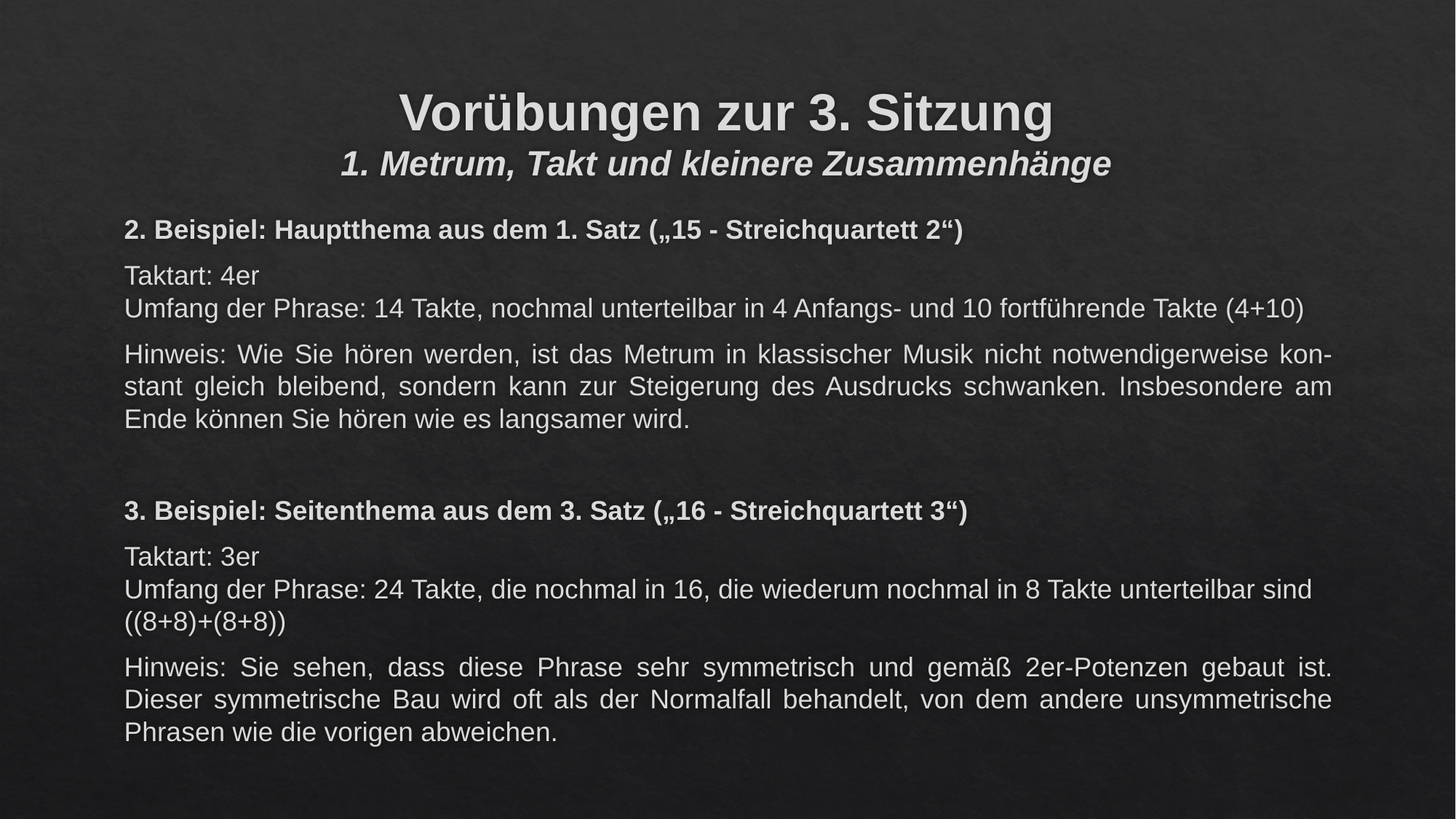

# Vorübungen zur 3. Sitzung 1. Metrum, Takt und kleinere Zusammenhänge
2. Beispiel: Hauptthema aus dem 1. Satz („15 - Streichquartett 2“)
Taktart: 4er
Umfang der Phrase: 14 Takte, nochmal unterteilbar in 4 Anfangs- und 10 fortführende Takte (4+10)
Hinweis: Wie Sie hören werden, ist das Metrum in klassischer Musik nicht notwendigerweise kon-stant gleich bleibend, sondern kann zur Steigerung des Ausdrucks schwanken. Insbesondere am Ende können Sie hören wie es langsamer wird.

3. Beispiel: Seitenthema aus dem 3. Satz („16 - Streichquartett 3“)
Taktart: 3er
Umfang der Phrase: 24 Takte, die nochmal in 16, die wiederum nochmal in 8 Takte unterteilbar sind ((8+8)+(8+8))
Hinweis: Sie sehen, dass diese Phrase sehr symmetrisch und gemäß 2er-Potenzen gebaut ist. Dieser symmetrische Bau wird oft als der Normalfall behandelt, von dem andere unsymmetrische Phrasen wie die vorigen abweichen.